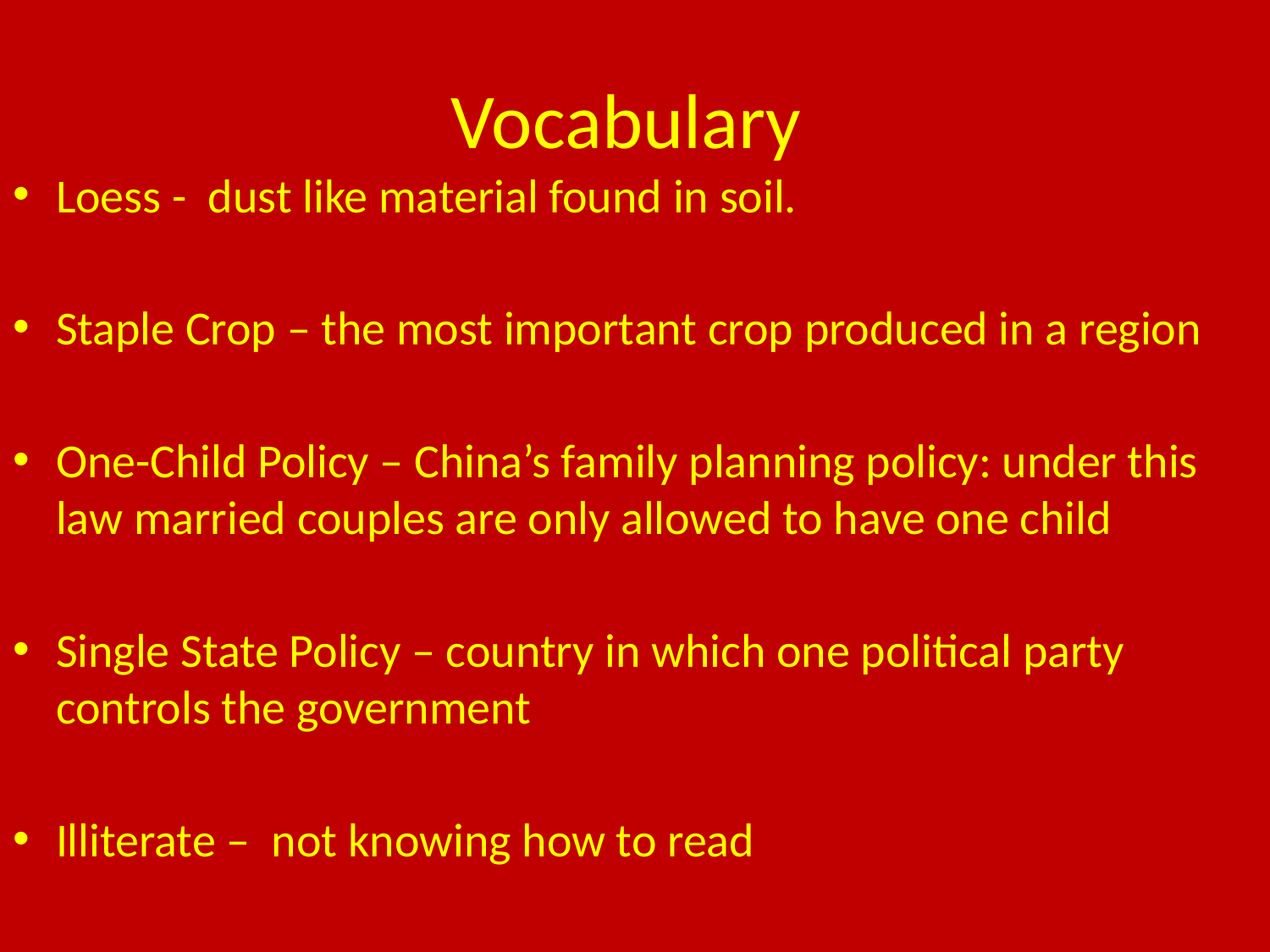

# Vocabulary
Loess -  dust like material found in soil.

Staple Crop – the most important crop produced in a region

One-Child Policy – China’s family planning policy: under this law married couples are only allowed to have one child

Single State Policy – country in which one political party controls the government

Illiterate –  not knowing how to read